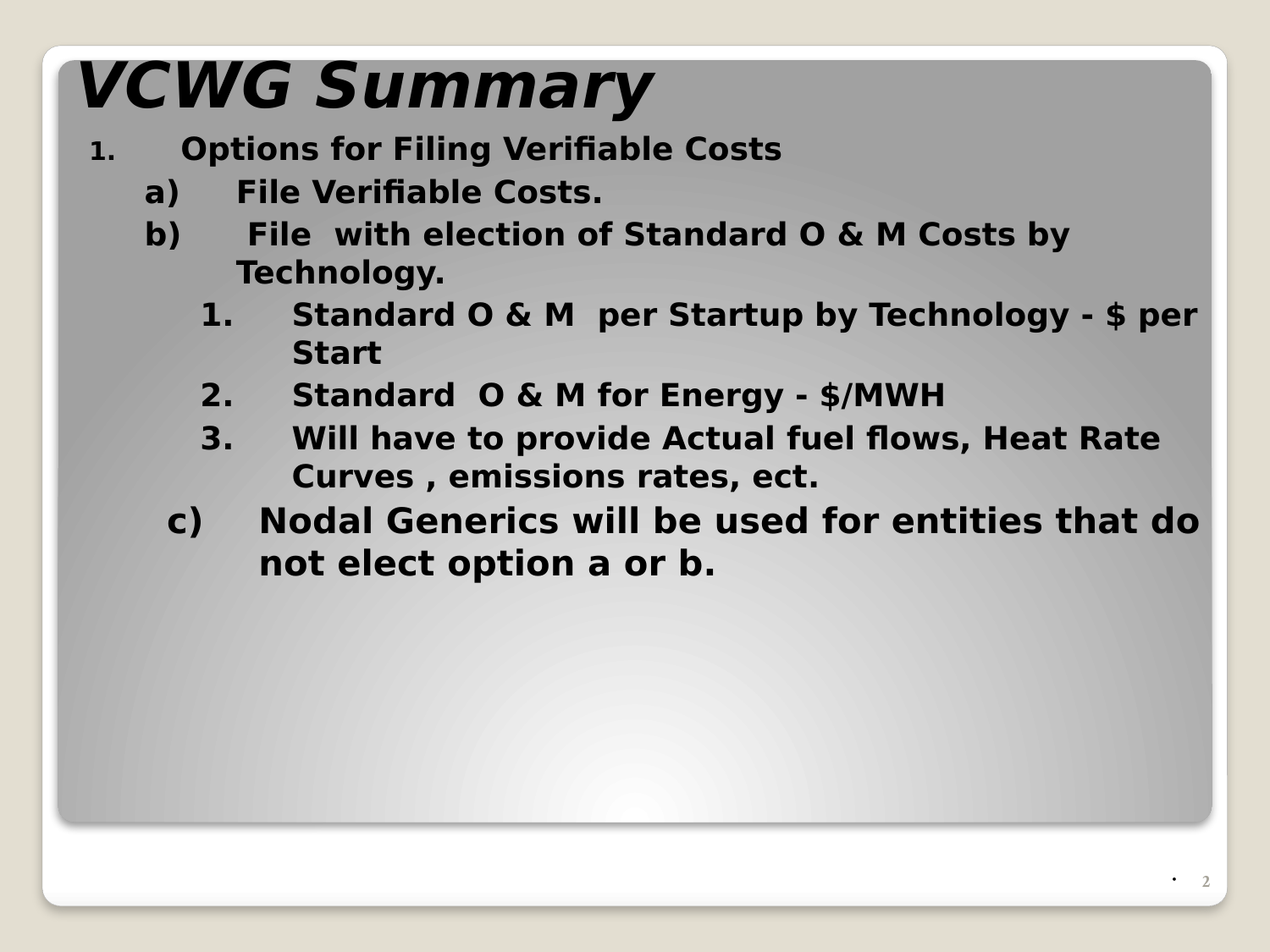

# VCWG Summary
Options for Filing Verifiable Costs
File Verifiable Costs.
 File  with election of Standard O & M Costs by Technology.
Standard O & M  per Startup by Technology - $ per Start
Standard  O & M for Energy - $/MWH
Will have to provide Actual fuel flows, Heat Rate Curves , emissions rates, ect.
Nodal Generics will be used for entities that do not elect option a or b.

2